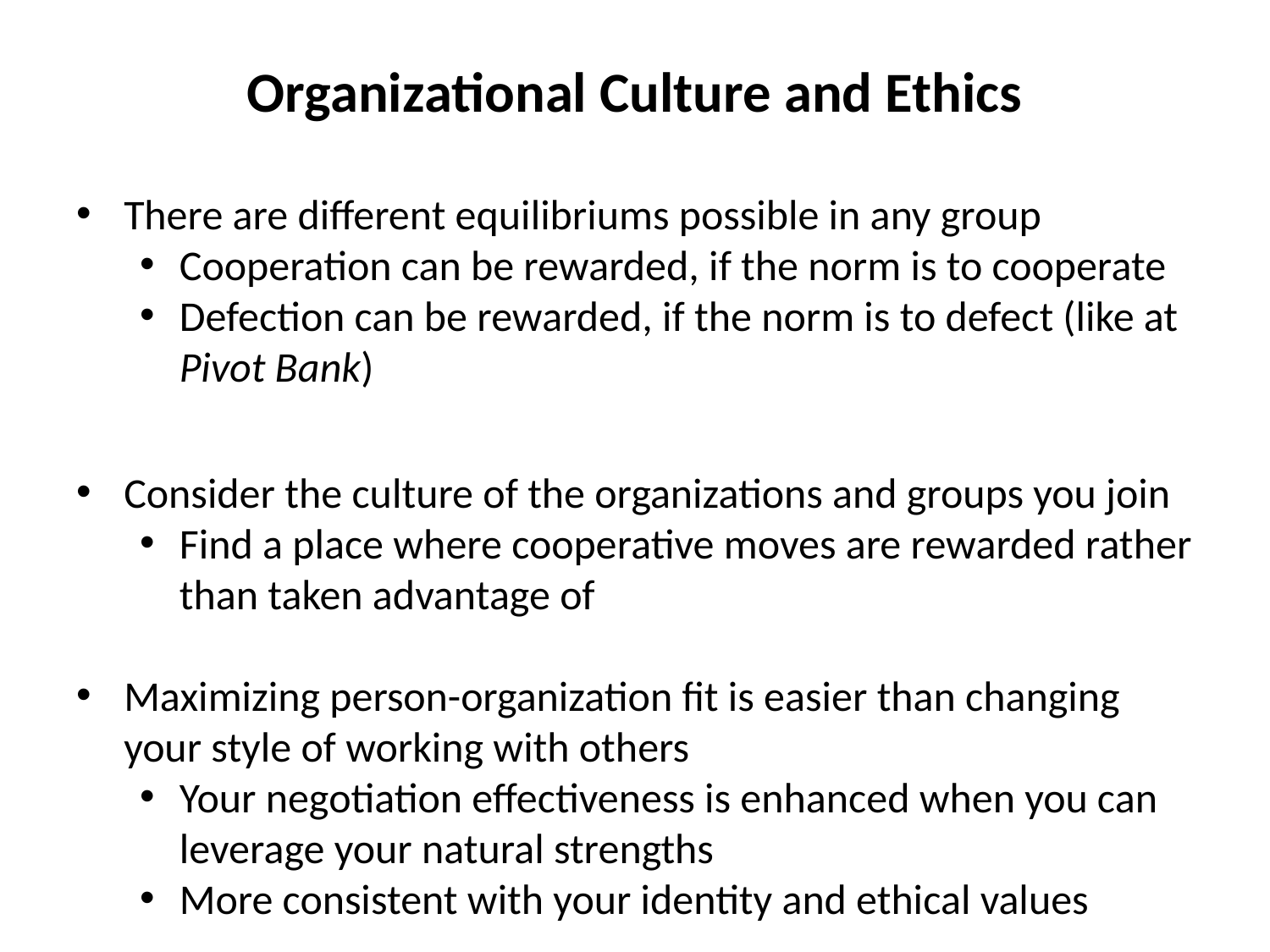

# Organizational Culture and Ethics
There are different equilibriums possible in any group
Cooperation can be rewarded, if the norm is to cooperate
Defection can be rewarded, if the norm is to defect (like at Pivot Bank)

Consider the culture of the organizations and groups you join
Find a place where cooperative moves are rewarded rather than taken advantage of

Maximizing person-organization fit is easier than changing your style of working with others
Your negotiation effectiveness is enhanced when you can leverage your natural strengths
More consistent with your identity and ethical values